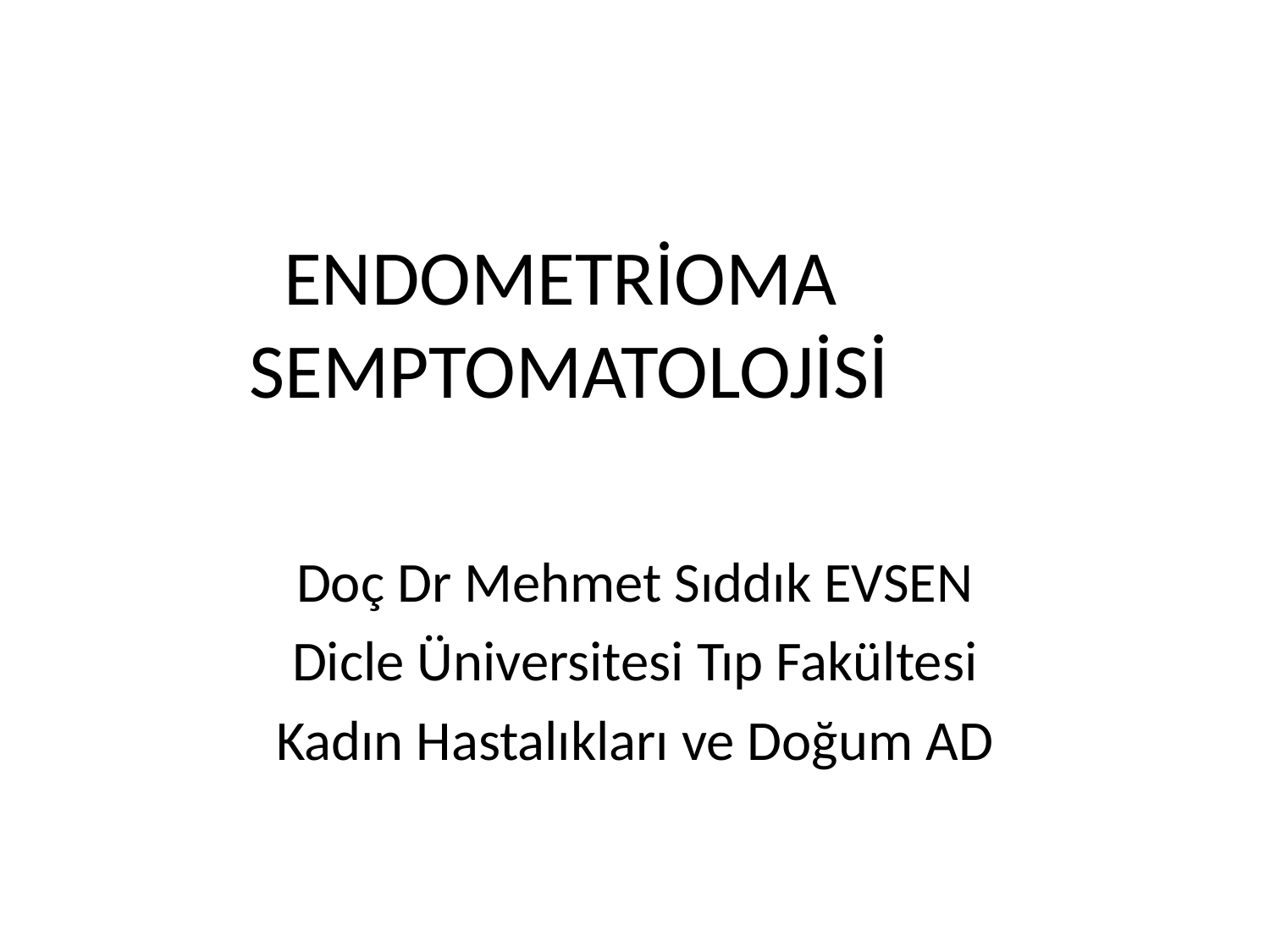

# ENDOMETRİOMA SEMPTOMATOLOJİSİ
Doç Dr Mehmet Sıddık EVSEN
Dicle Üniversitesi Tıp Fakültesi
Kadın Hastalıkları ve Doğum AD